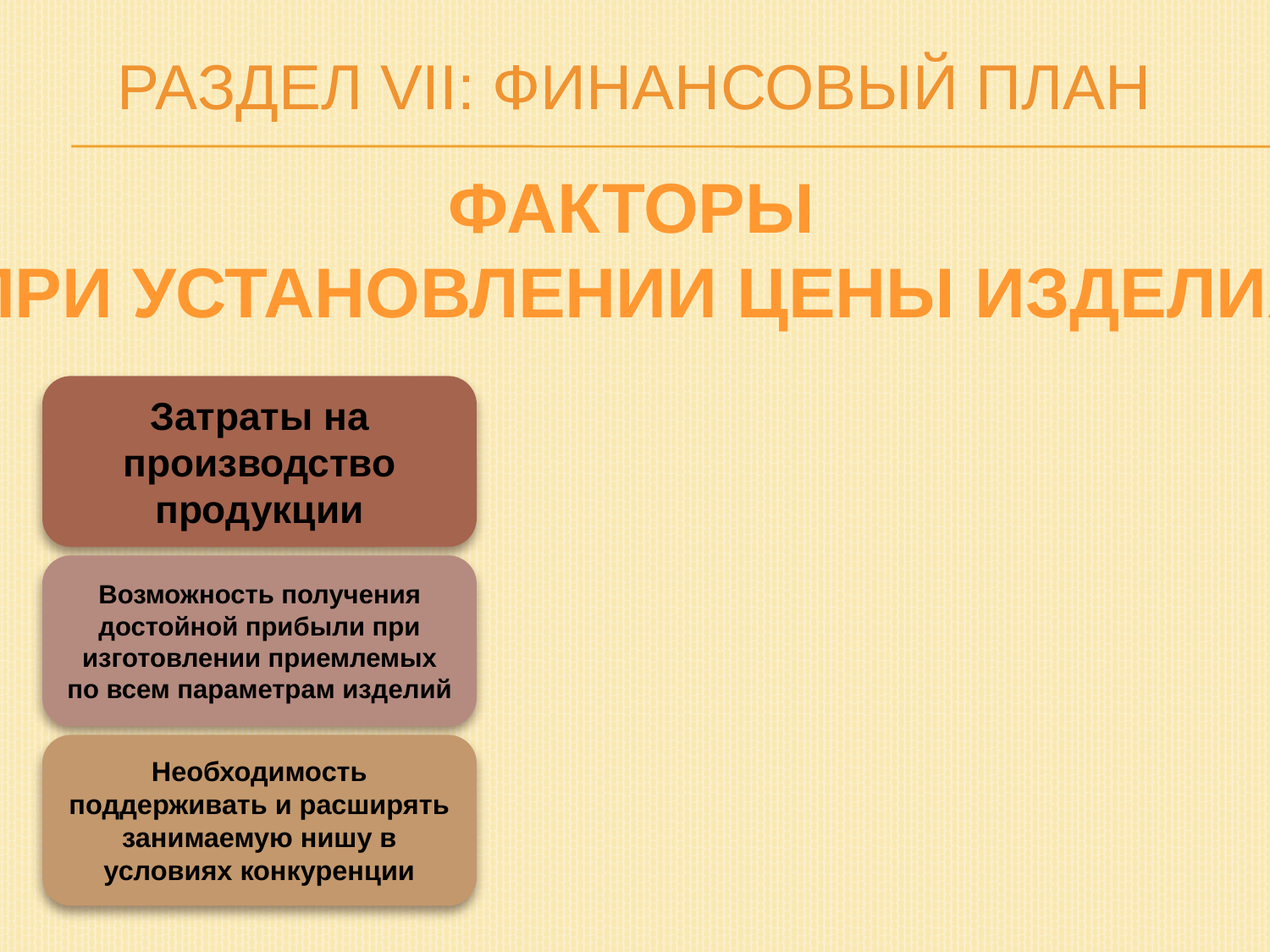

# Раздел VII: Финансовый план
Факторы
при установлении цены изделия
Затраты на производство продукции
Возможность получения достойной прибыли при изготовлении приемлемых по всем параметрам изделий
Необходимость поддерживать и расширять занимаемую нишу в условиях конкуренции